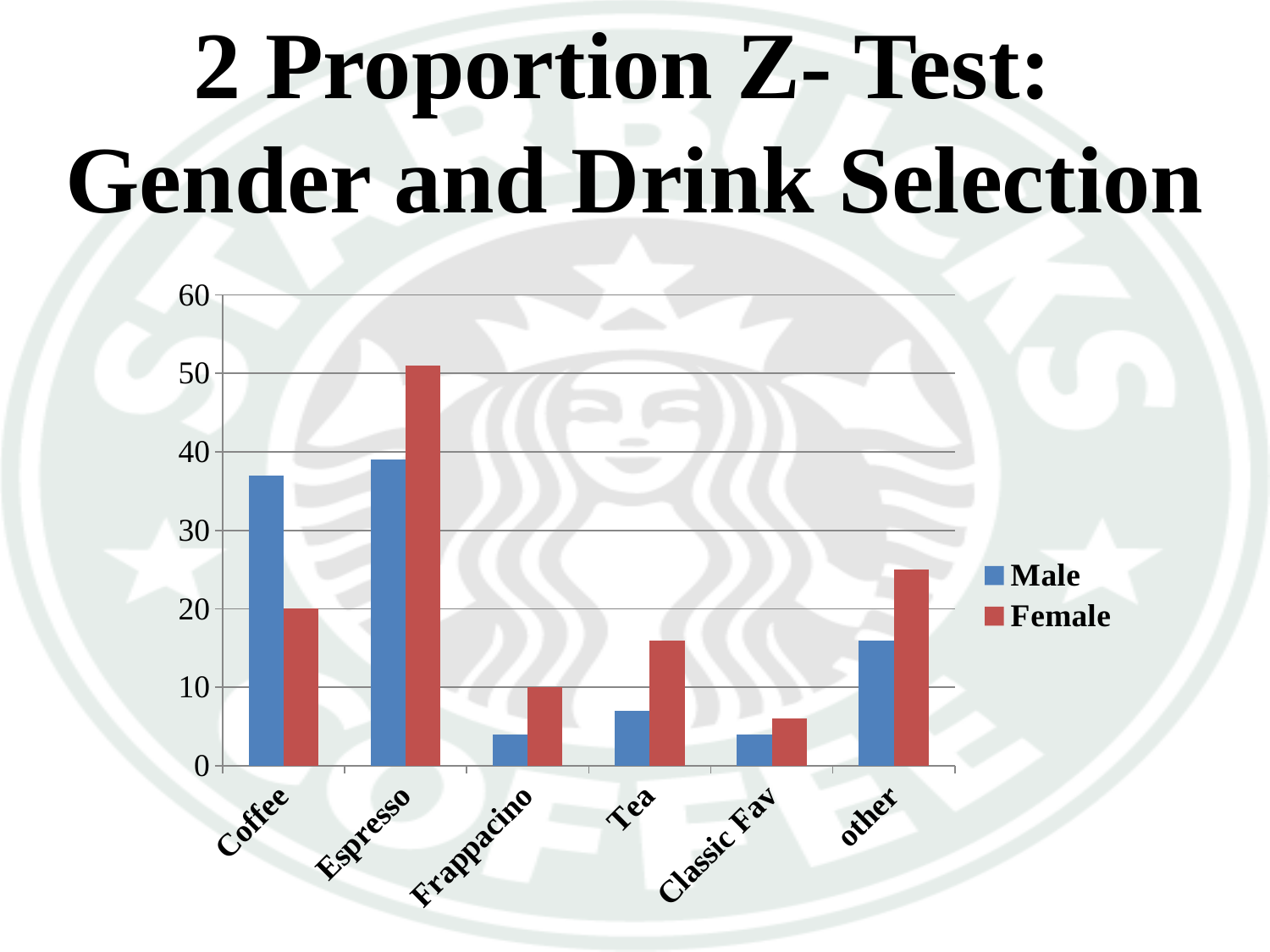

# 2 Proportion Z- Test: Gender and Drink Selection

### Chart

| Category | Male | Female |
|---|---|---|
| Coffee | 37.0 | 20.0 |
| Espresso | 39.0 | 51.0 |
| Frappacino | 4.0 | 10.0 |
| Tea | 7.0 | 16.0 |
| Classic Fav | 4.0 | 6.0 |
| other | 16.0 | 25.0 |